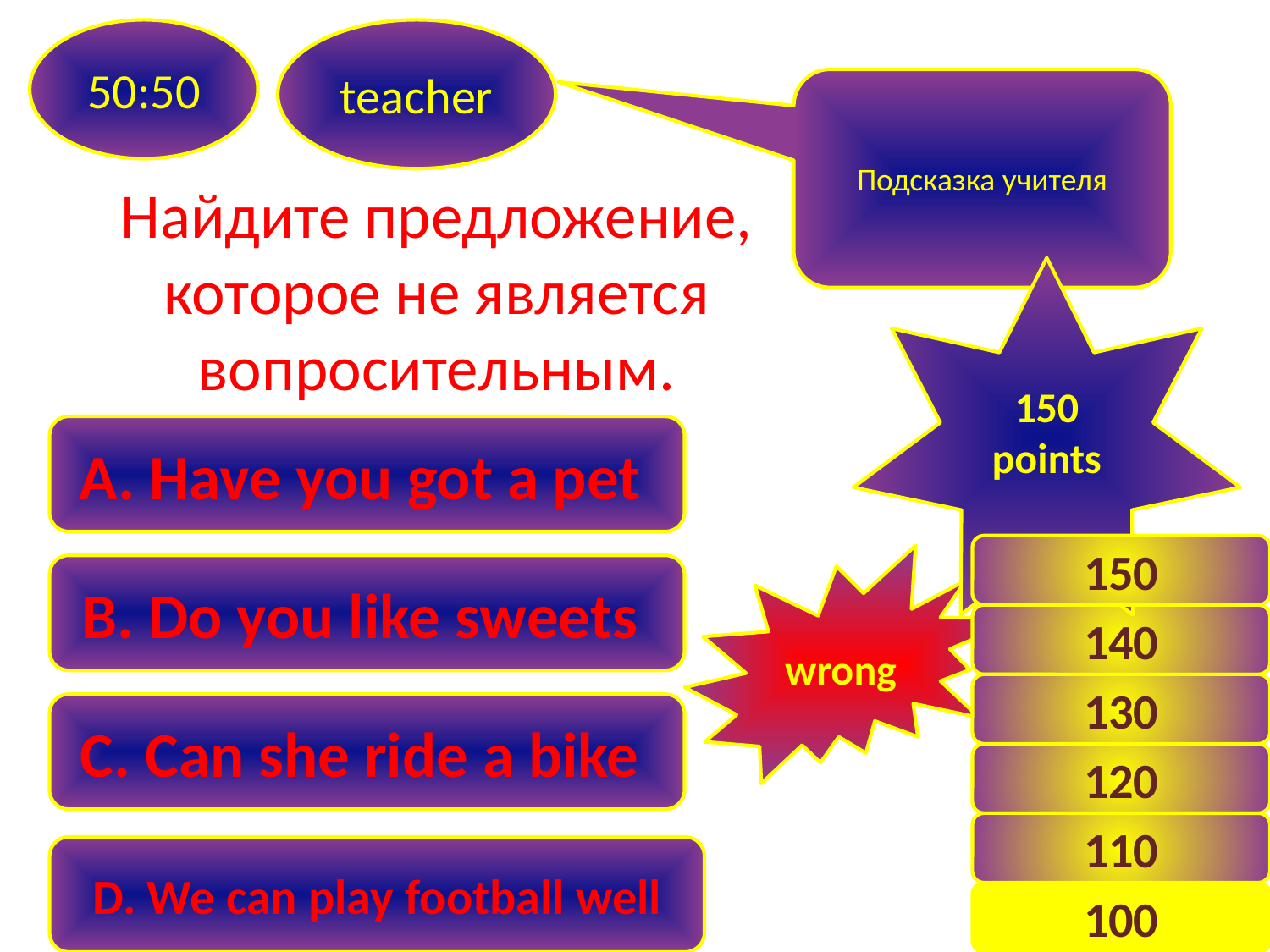

50:50
teacher
Подсказка учителя
Найдите предложение, которое не является вопросительным.
150
points
A. Have you got a pet
150
wrong
B. Do you like sweets
140
130
C. Can she ride a bike
120
110
D. We can play football well
100